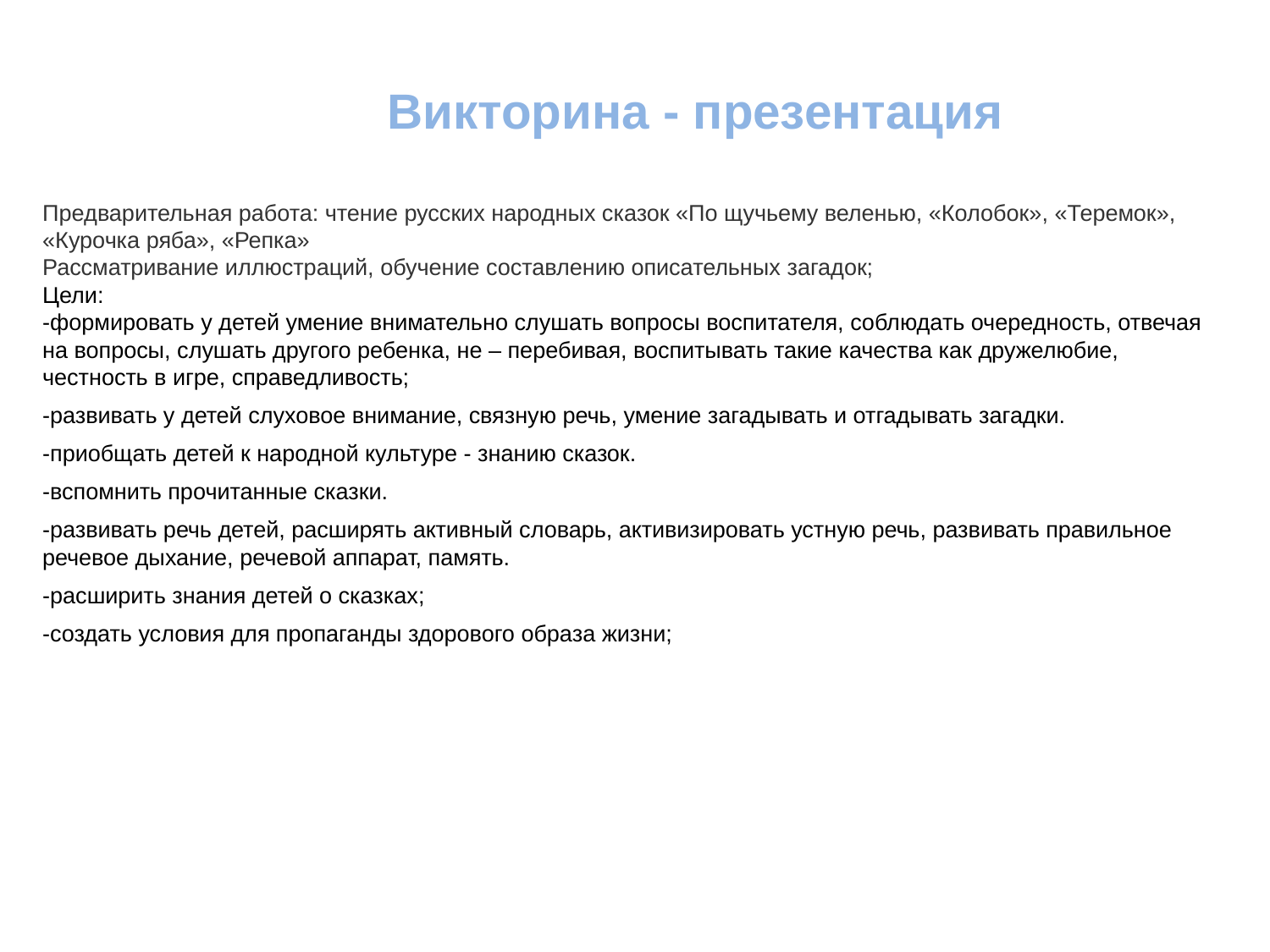

Викторина - презентация

Предварительная работа: чтение русских народных сказок «По щучьему веленью, «Колобок», «Теремок»,  «Курочка ряба», «Репка»
Рассматривание иллюстраций, обучение составлению описательных загадок;
Цели:
-формировать у детей умение внимательно слушать вопросы воспитателя, соблюдать очередность, отвечая на вопросы, слушать другого ребенка, не – перебивая, воспитывать такие качества как дружелюбие, честность в игре, справедливость;
-развивать у детей слуховое внимание, связную речь, умение загадывать и отгадывать загадки.
-приобщать детей к народной культуре - знанию сказок.
-вспомнить прочитанные сказки.
-развивать речь детей, расширять активный словарь, активизировать устную речь, развивать правильное речевое дыхание, речевой аппарат, память.
-расширить знания детей о сказках;
-создать условия для пропаганды здорового образа жизни;